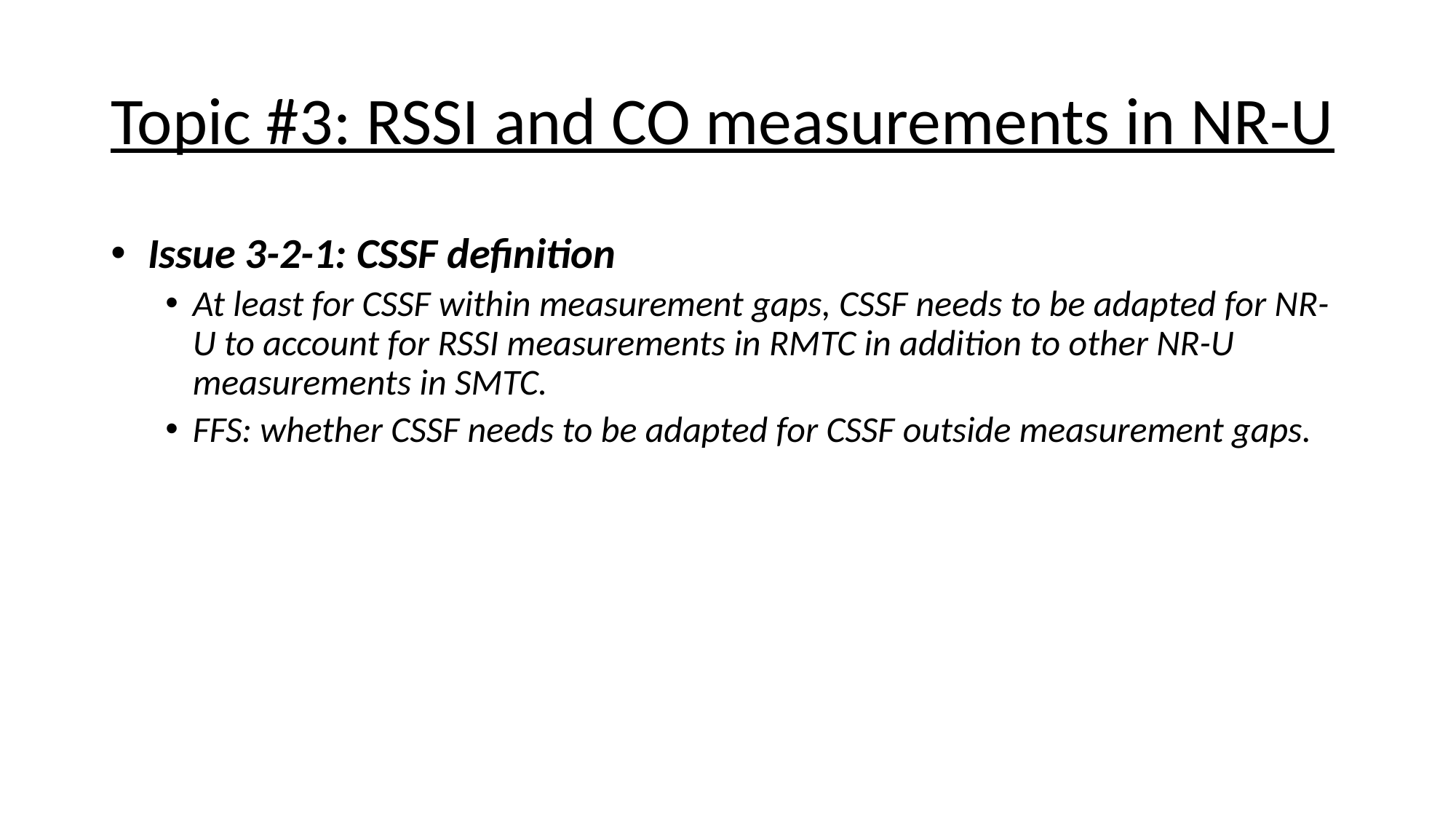

# Topic #3: RSSI and CO measurements in NR-U
 Issue 3-2-1: CSSF definition
At least for CSSF within measurement gaps, CSSF needs to be adapted for NR-U to account for RSSI measurements in RMTC in addition to other NR-U measurements in SMTC.
FFS: whether CSSF needs to be adapted for CSSF outside measurement gaps.